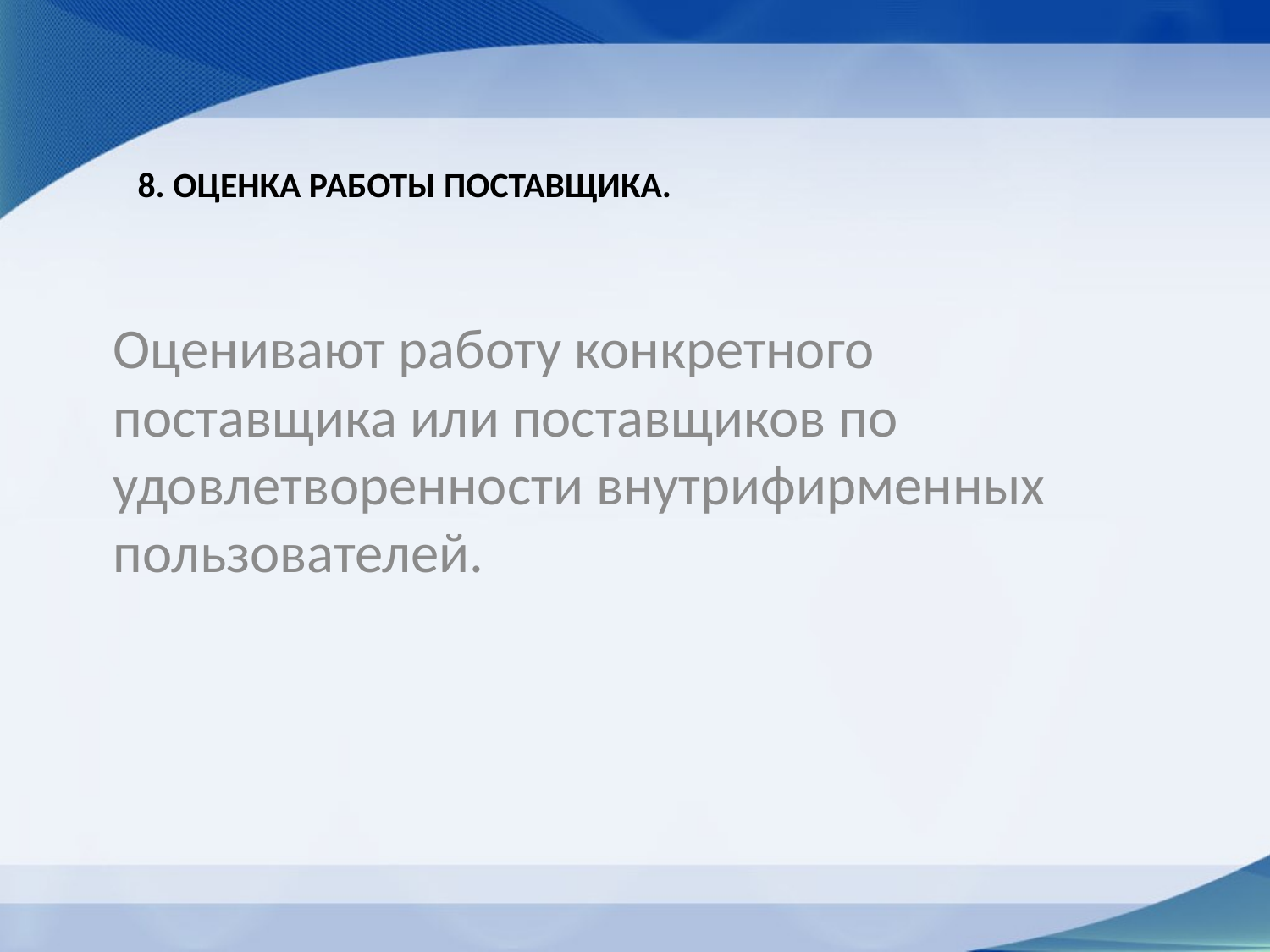

# 8. Оценка работы поставщика.
Оценивают работу конкретного поставщика или поставщиков по удовлетворенности внутрифирменных пользователей.